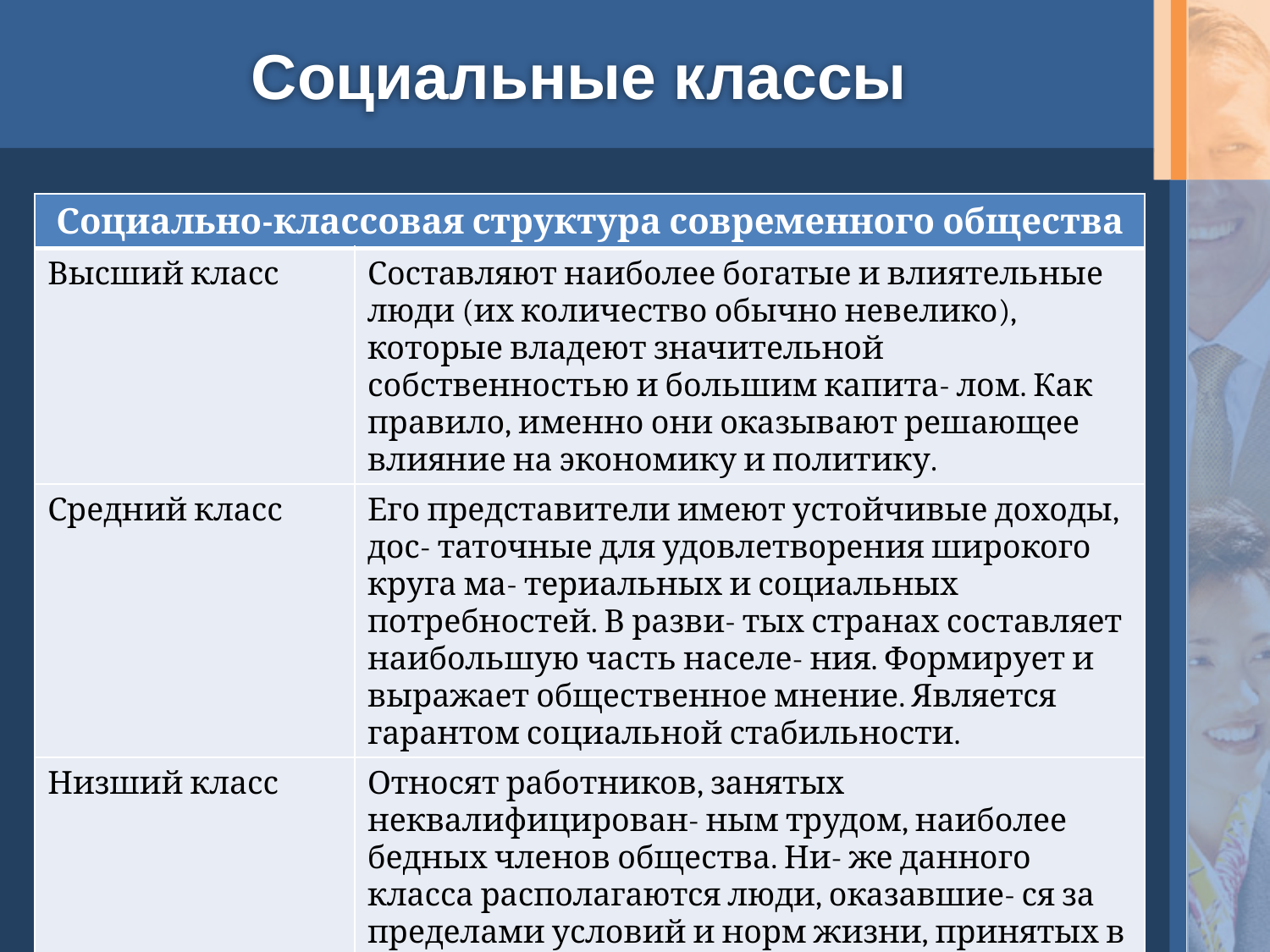

# Социальные классы
| Социально-классовая структура современного общества |  |
| --- | --- |
| Высший класс | Составляют наиболее богатые и влиятельные люди (их количество обычно невелико), которые владеют значительной собственностью и большим капита- лом. Как правило, именно они оказывают решающее влияние на экономику и политику. |
| Средний класс | Его представители имеют устойчивые доходы, дос- таточные для удовлетворения широкого круга ма- териальных и социальных потребностей. В разви- тых странах составляет наибольшую часть населе- ния. Формирует и выражает общественное мнение. Является гарантом социальной стабильности. |
| Низший класс | Относят работников, занятых неквалифицирован- ным трудом, наиболее бедных членов общества. Ни- же данного класса располагаются люди, оказавшие- ся за пределами условий и норм жизни, принятых в обществе (бродяги, беспризорные, наркоманы, прес- тупники). |